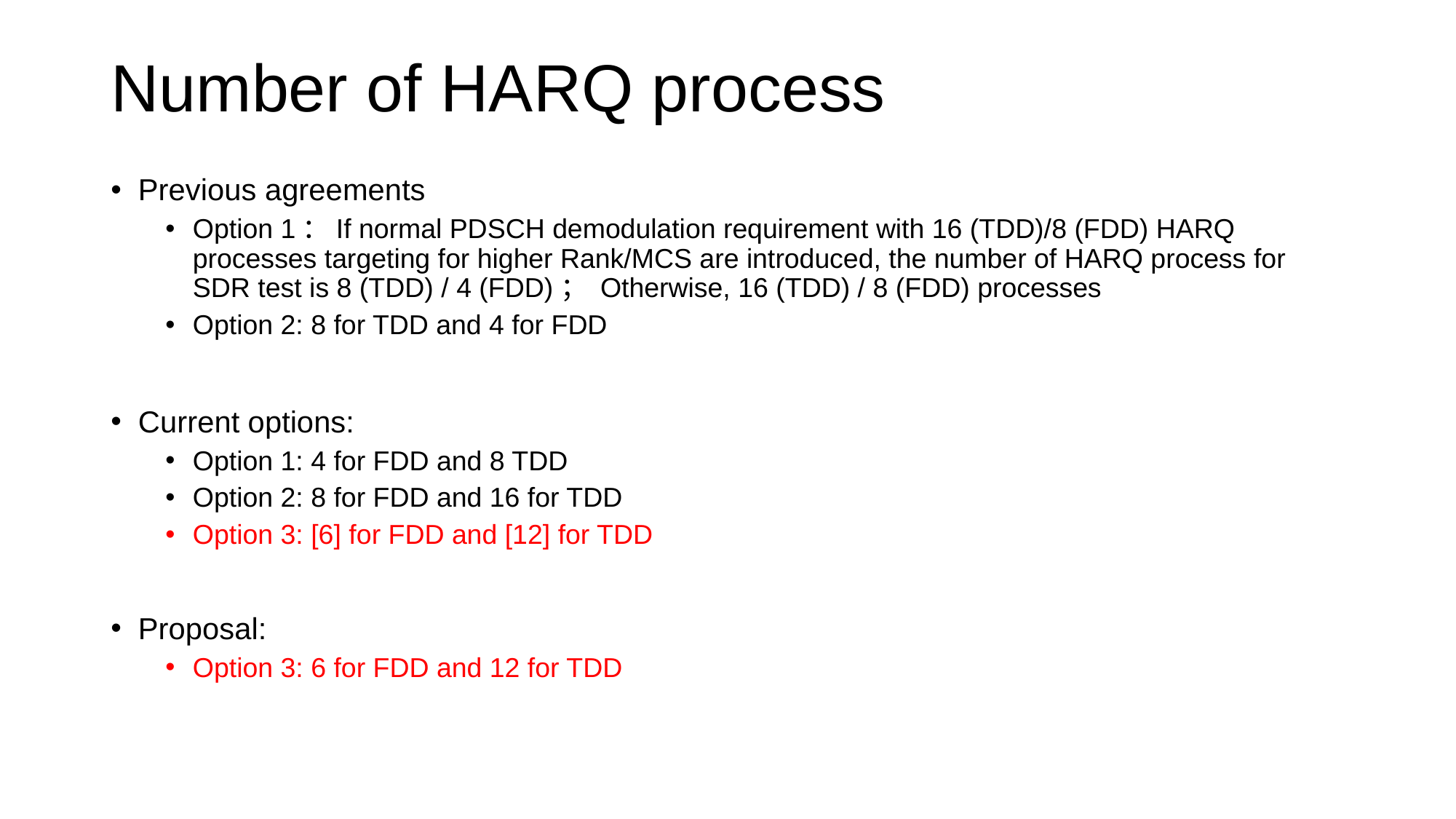

# Number of HARQ process
Previous agreements
Option 1：If normal PDSCH demodulation requirement with 16 (TDD)/8 (FDD) HARQ processes targeting for higher Rank/MCS are introduced, the number of HARQ process for SDR test is 8 (TDD) / 4 (FDD)； Otherwise, 16 (TDD) / 8 (FDD) processes
Option 2: 8 for TDD and 4 for FDD

Current options:
Option 1: 4 for FDD and 8 TDD
Option 2: 8 for FDD and 16 for TDD
Option 3: [6] for FDD and [12] for TDD

Proposal:
Option 3: 6 for FDD and 12 for TDD